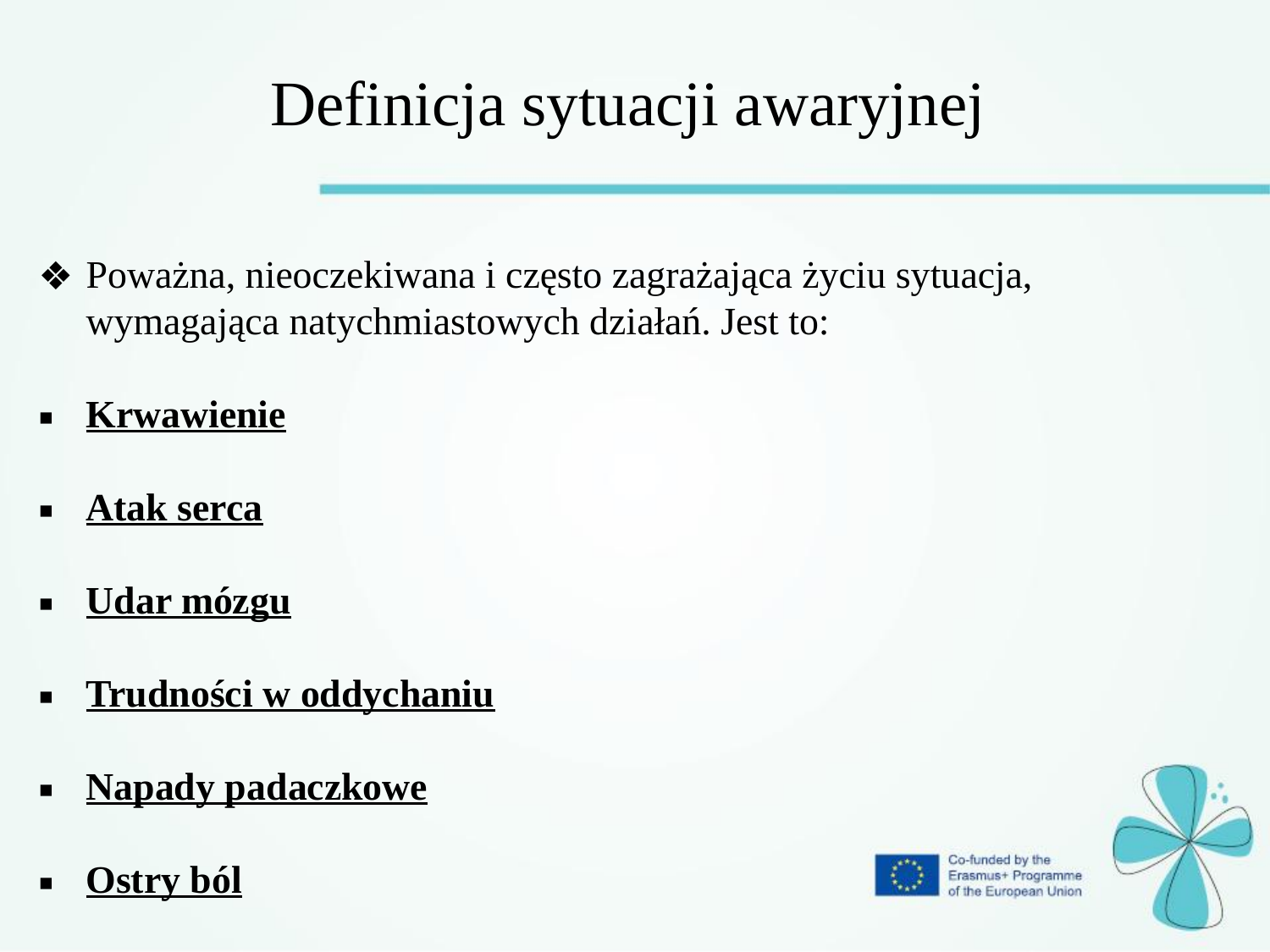

Definicja sytuacji awaryjnej
Poważna, nieoczekiwana i często zagrażająca życiu sytuacja, wymagająca natychmiastowych działań. Jest to:

Krwawienie

Atak serca

Udar mózgu

Trudności w oddychaniu

Napady padaczkowe

Ostry ból